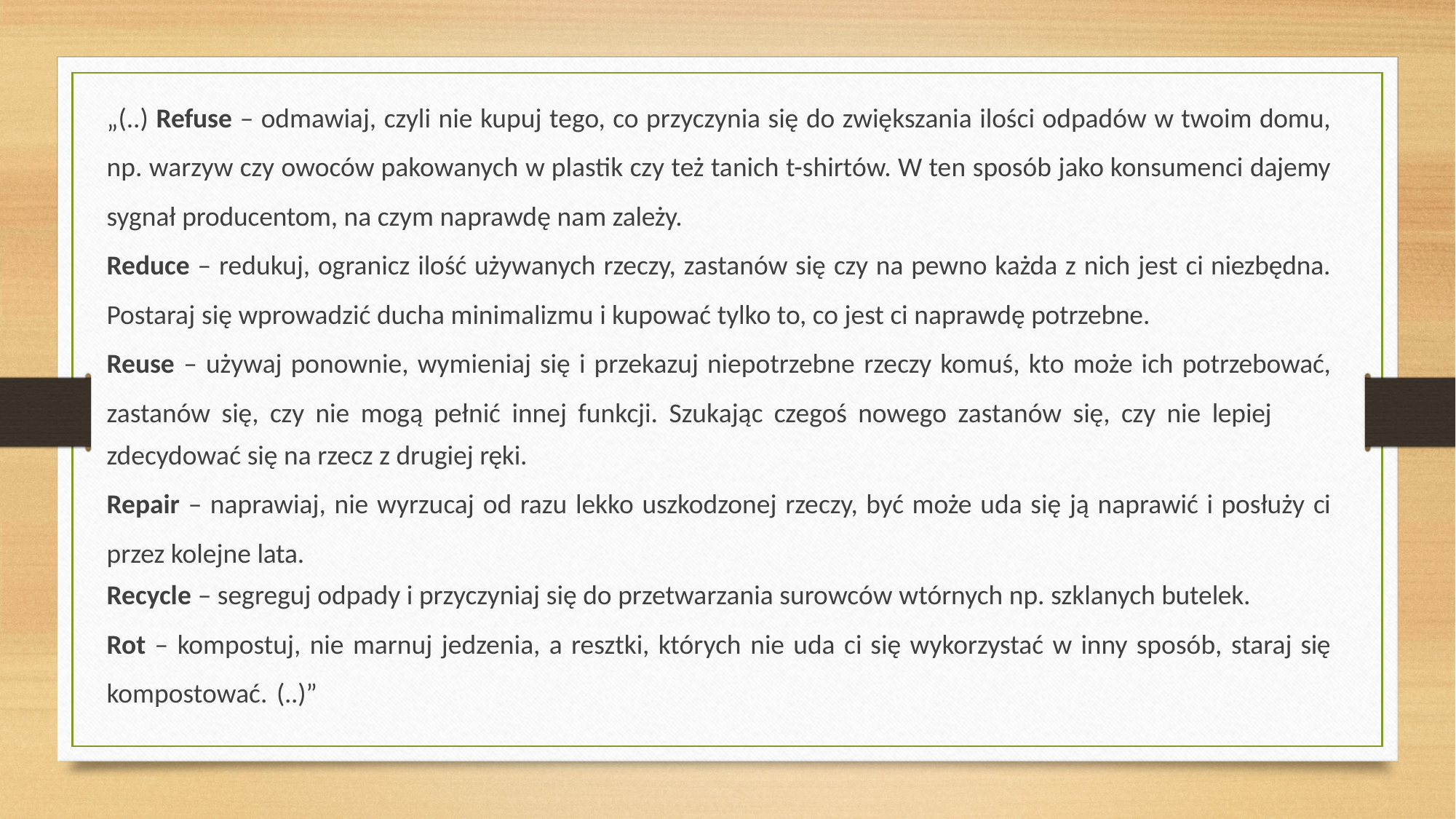

„(..) Refuse – odmawiaj, czyli nie kupuj tego, co przyczynia się do zwiększania ilości odpadów w twoim domu, np. warzyw czy owoców pakowanych w plastik czy też tanich t-shirtów. W ten sposób jako konsumenci dajemy sygnał producentom, na czym naprawdę nam zależy.
Reduce – redukuj, ogranicz ilość używanych rzeczy, zastanów się czy na pewno każda z nich jest ci niezbędna. Postaraj się wprowadzić ducha minimalizmu i kupować tylko to, co jest ci naprawdę potrzebne.
Reuse – używaj ponownie, wymieniaj się i przekazuj niepotrzebne rzeczy komuś, kto może ich potrzebować, zastanów się, czy nie mogą pełnić innej funkcji. Szukając czegoś nowego zastanów się, czy nie lepiej
zdecydować się na rzecz z drugiej ręki.
Repair – naprawiaj, nie wyrzucaj od razu lekko uszkodzonej rzeczy, być może uda się ją naprawić i posłuży ci przez kolejne lata.
Recycle – segreguj odpady i przyczyniaj się do przetwarzania surowców wtórnych np. szklanych butelek.
Rot – kompostuj, nie marnuj jedzenia, a resztki, których nie uda ci się wykorzystać w inny sposób, staraj się kompostować. (..)”